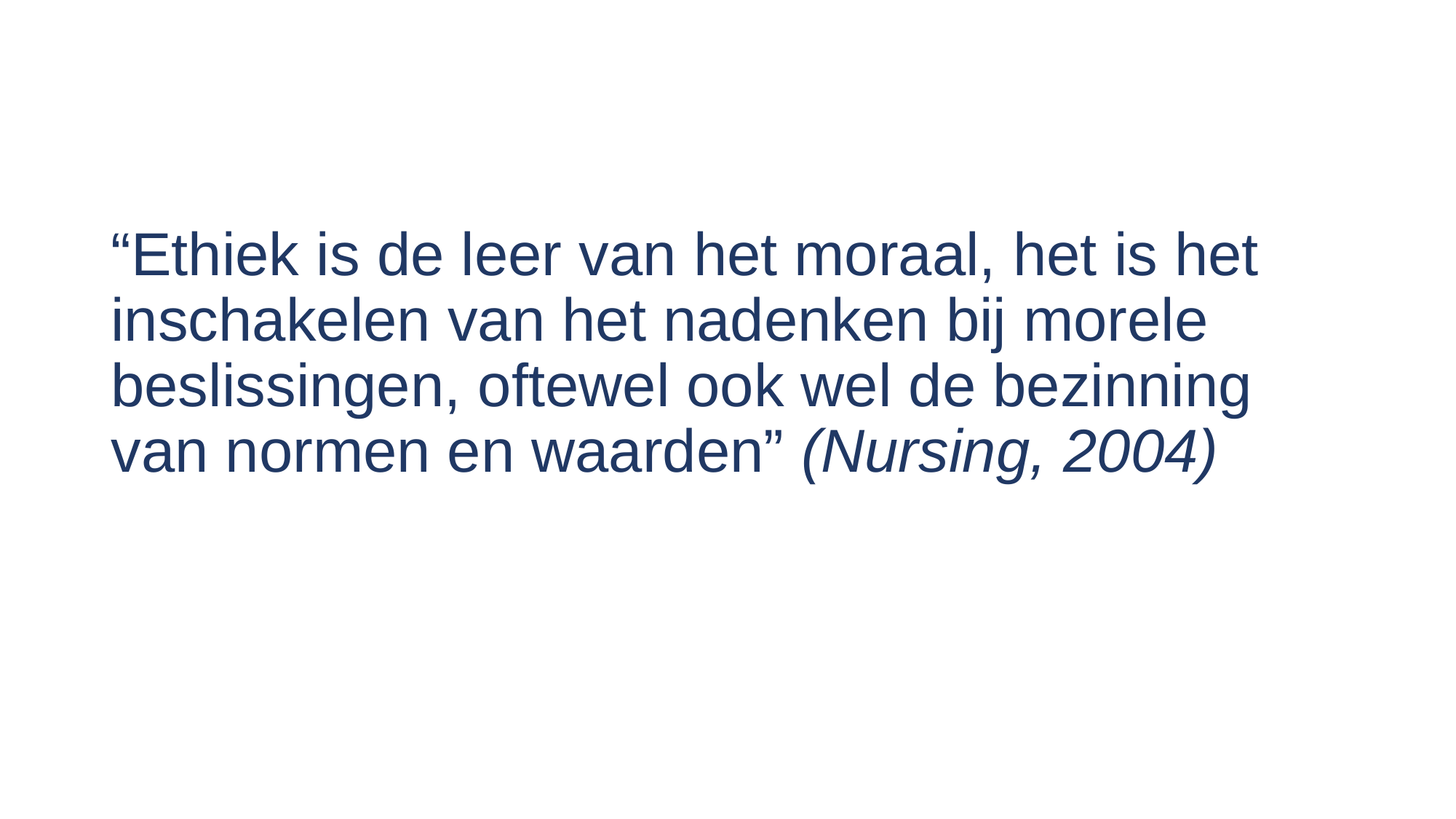

“Ethiek is de leer van het moraal, het is het inschakelen van het nadenken bij morele beslissingen, oftewel ook wel de bezinning van normen en waarden” (Nursing, 2004)